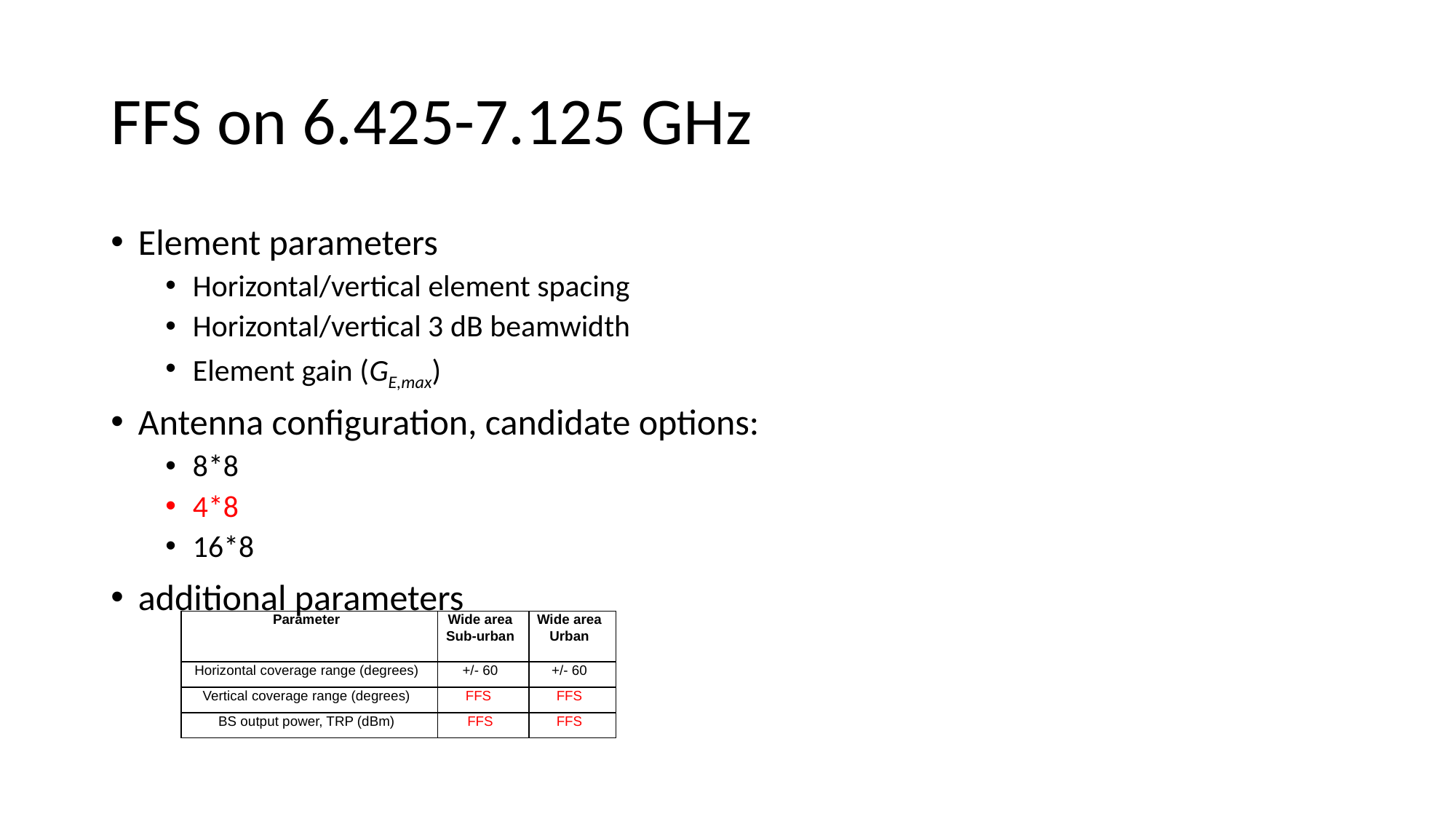

# FFS on 6.425-7.125 GHz
Element parameters
Horizontal/vertical element spacing
Horizontal/vertical 3 dB beamwidth
Element gain (GE,max)
Antenna configuration, candidate options:
8*8
4*8
16*8
additional parameters
| Parameter | Wide area Sub-urban | Wide area Urban |
| --- | --- | --- |
| Horizontal coverage range (degrees) | +/- 60 | +/- 60 |
| Vertical coverage range (degrees) | FFS | FFS |
| BS output power, TRP (dBm) | FFS | FFS |